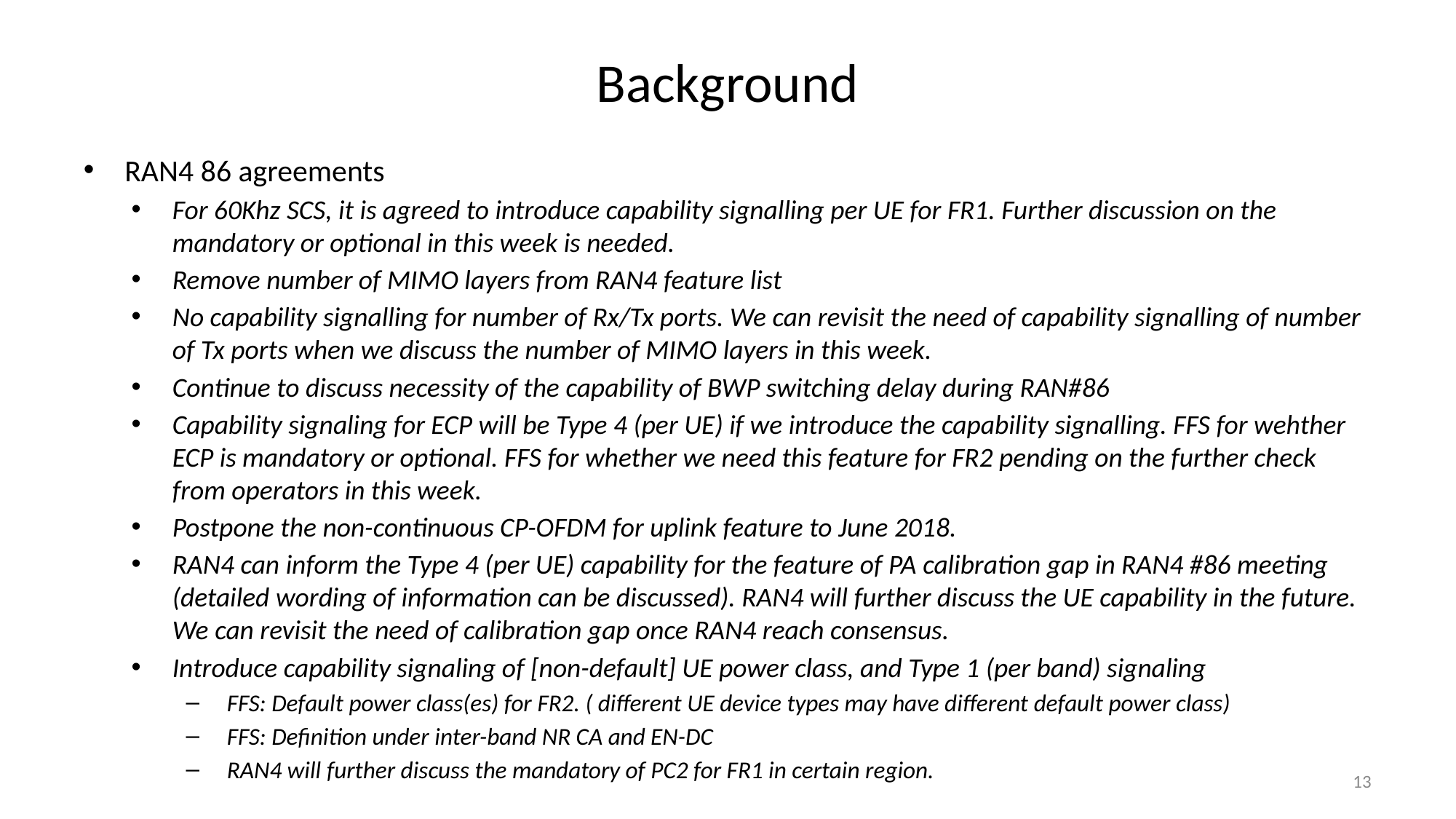

# Background
RAN4 86 agreements
For 60Khz SCS, it is agreed to introduce capability signalling per UE for FR1. Further discussion on the mandatory or optional in this week is needed.
Remove number of MIMO layers from RAN4 feature list
No capability signalling for number of Rx/Tx ports. We can revisit the need of capability signalling of number of Tx ports when we discuss the number of MIMO layers in this week.
Continue to discuss necessity of the capability of BWP switching delay during RAN#86
Capability signaling for ECP will be Type 4 (per UE) if we introduce the capability signalling. FFS for wehther ECP is mandatory or optional. FFS for whether we need this feature for FR2 pending on the further check from operators in this week.
Postpone the non-continuous CP-OFDM for uplink feature to June 2018.
RAN4 can inform the Type 4 (per UE) capability for the feature of PA calibration gap in RAN4 #86 meeting (detailed wording of information can be discussed). RAN4 will further discuss the UE capability in the future. We can revisit the need of calibration gap once RAN4 reach consensus.
Introduce capability signaling of [non-default] UE power class, and Type 1 (per band) signaling
FFS: Default power class(es) for FR2. ( different UE device types may have different default power class)
FFS: Definition under inter-band NR CA and EN-DC
RAN4 will further discuss the mandatory of PC2 for FR1 in certain region.

13